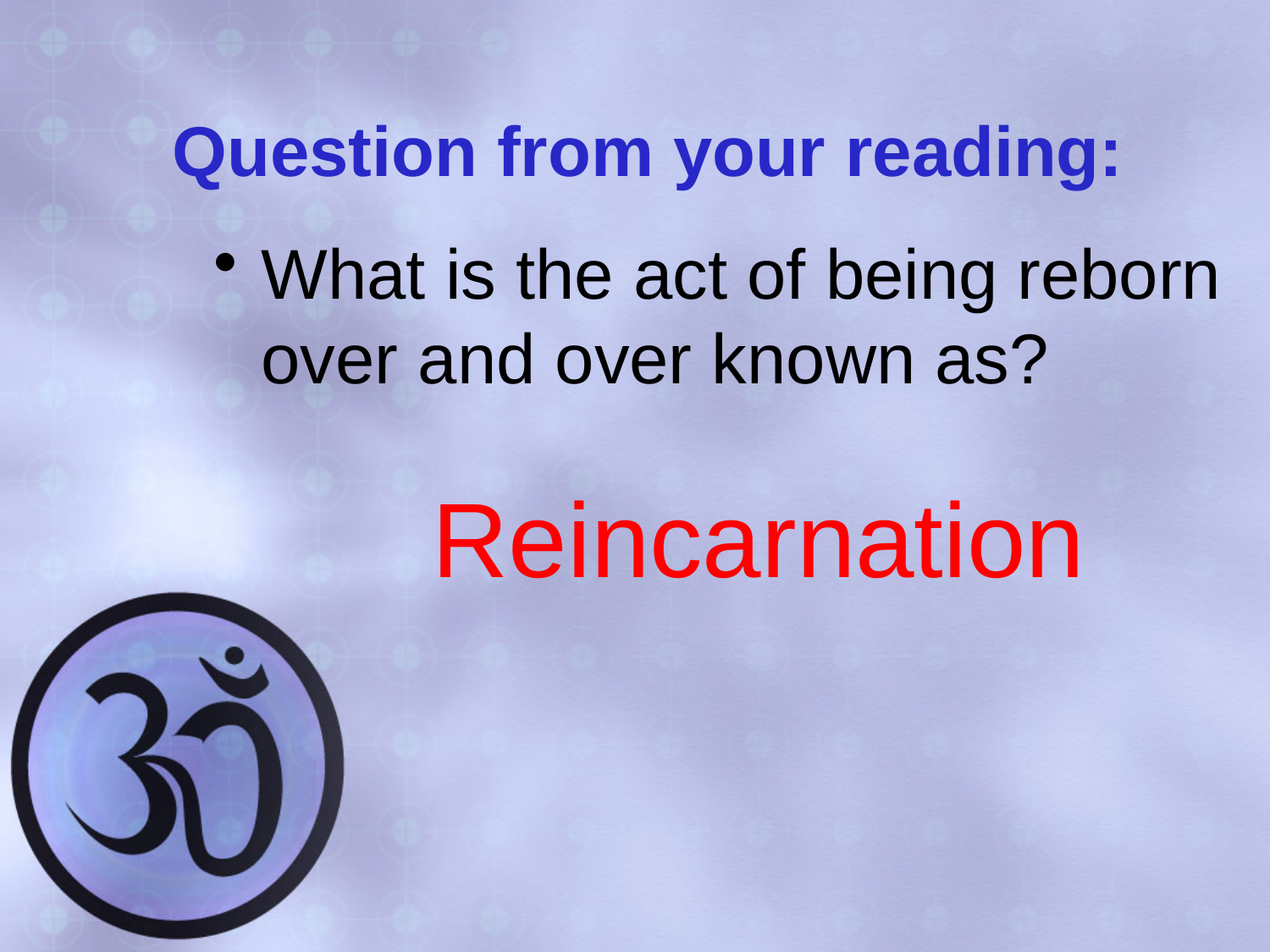

# Question from your reading:
What is the act of being reborn over and over known as?
 Reincarnation